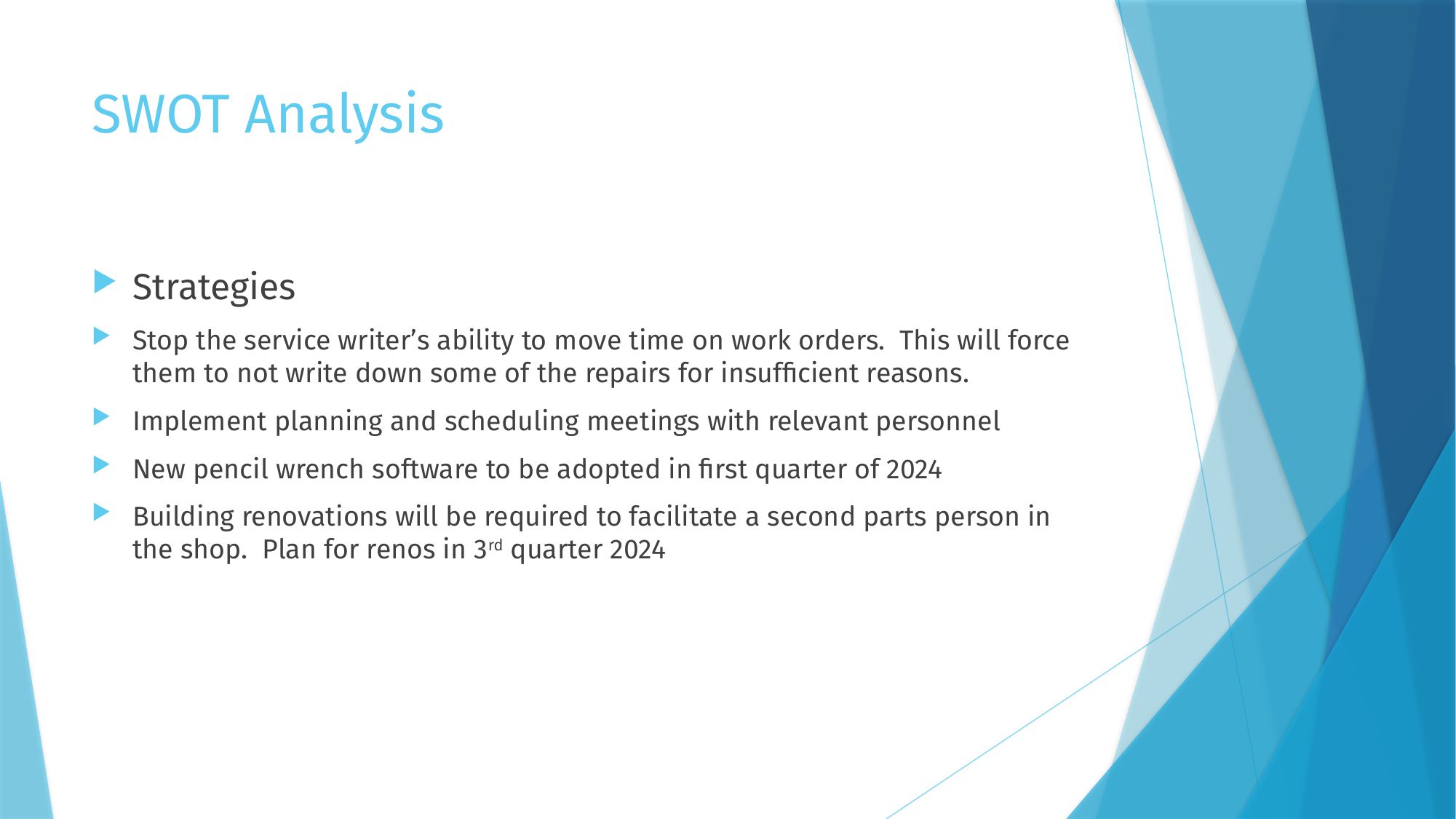

# SWOT Analysis
Strategies
Stop the service writer’s ability to move time on work orders.  This will force them to not write down some of the repairs for insufficient reasons.
Implement planning and scheduling meetings with relevant personnel
New pencil wrench software to be adopted in first quarter of 2024
Building renovations will be required to facilitate a second parts person in the shop.  Plan for renos in 3rd quarter 2024